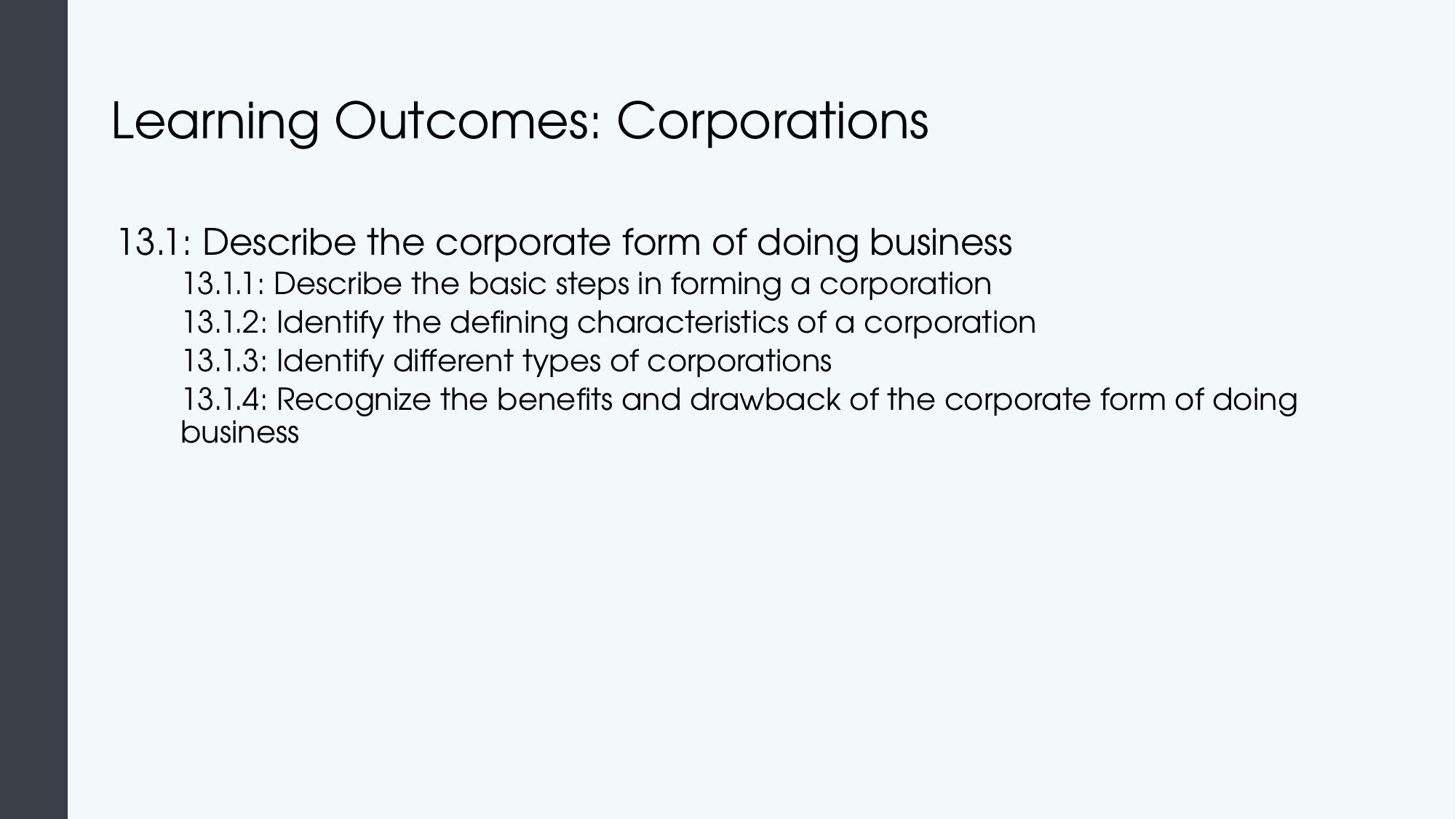

# Learning Outcomes: Corporations
13.1: Describe the corporate form of doing business
13.1.1: Describe the basic steps in forming a corporation
13.1.2: Identify the defining characteristics of a corporation
13.1.3: Identify different types of corporations
13.1.4: Recognize the benefits and drawback of the corporate form of doing business